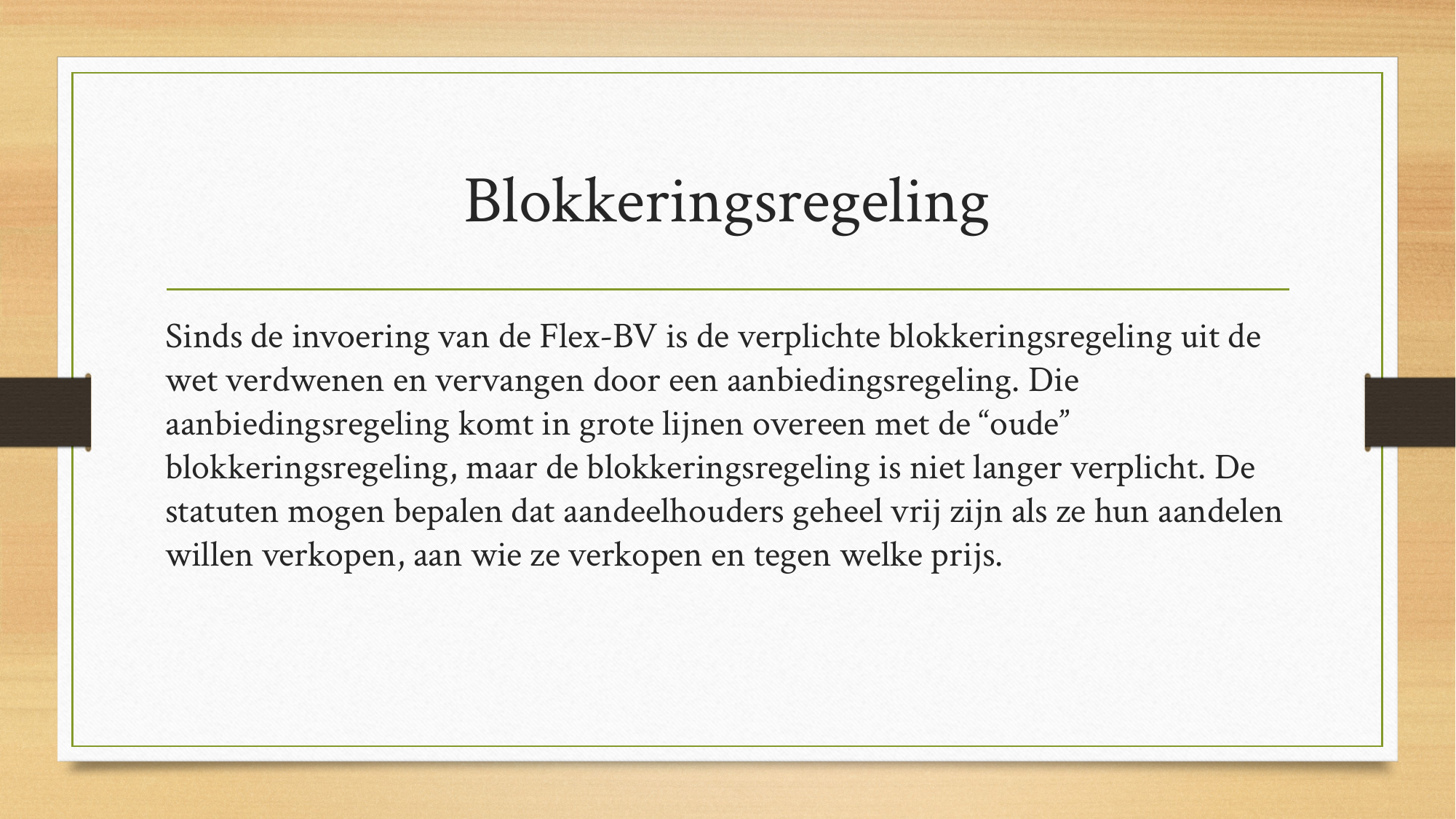

# Blokkeringsregeling
Sinds de invoering van de Flex-BV is de verplichte blokkeringsregeling uit de wet verdwenen en vervangen door een aanbiedingsregeling. Die aanbiedingsregeling komt in grote lijnen overeen met de “oude” blokkeringsregeling, maar de blokkeringsregeling is niet langer verplicht. De statuten mogen bepalen dat aandeelhouders geheel vrij zijn als ze hun aandelen willen verkopen, aan wie ze verkopen en tegen welke prijs.